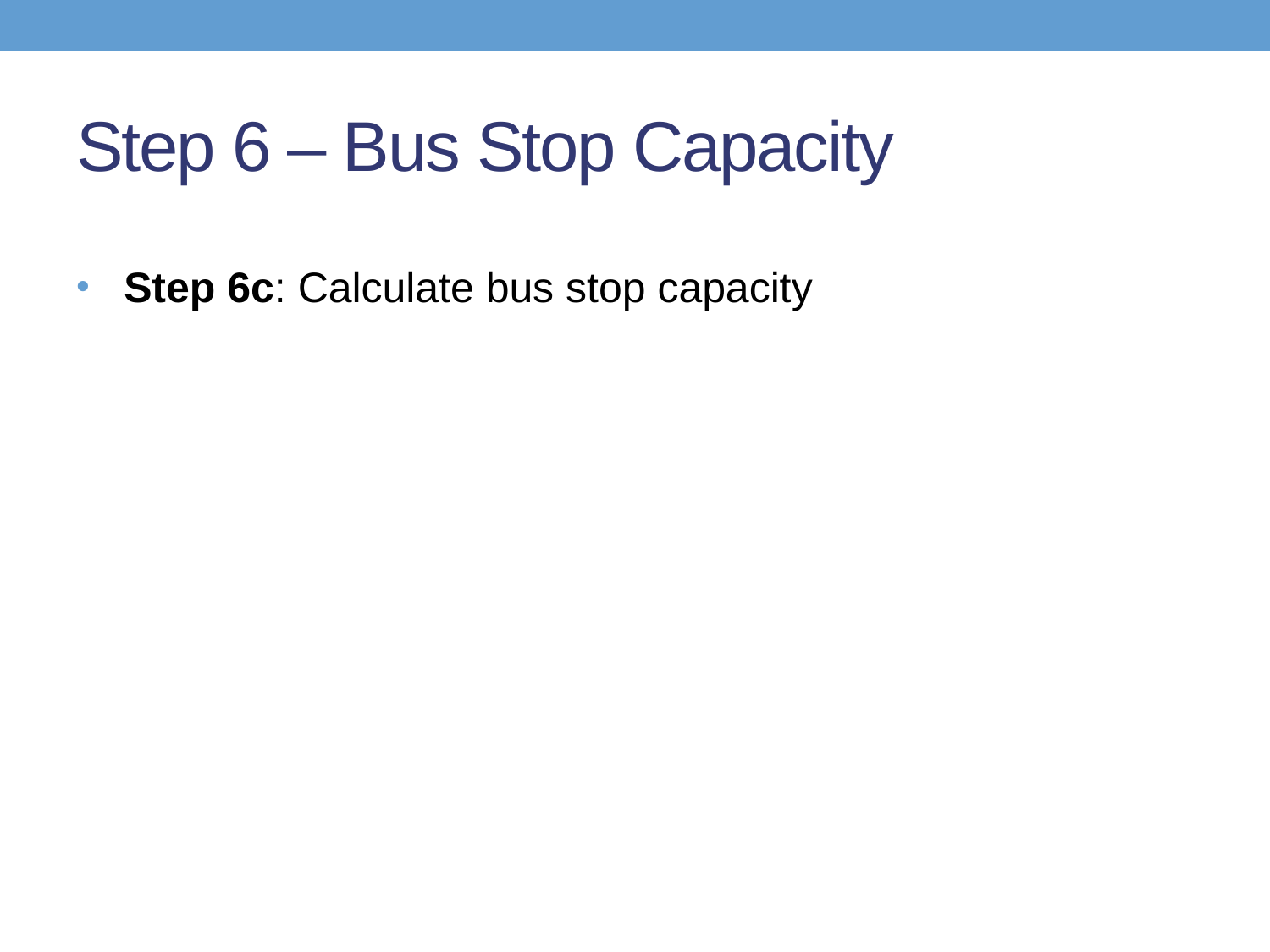

# Step 6 – Bus Stop Capacity
Step 6c: Calculate bus stop capacity